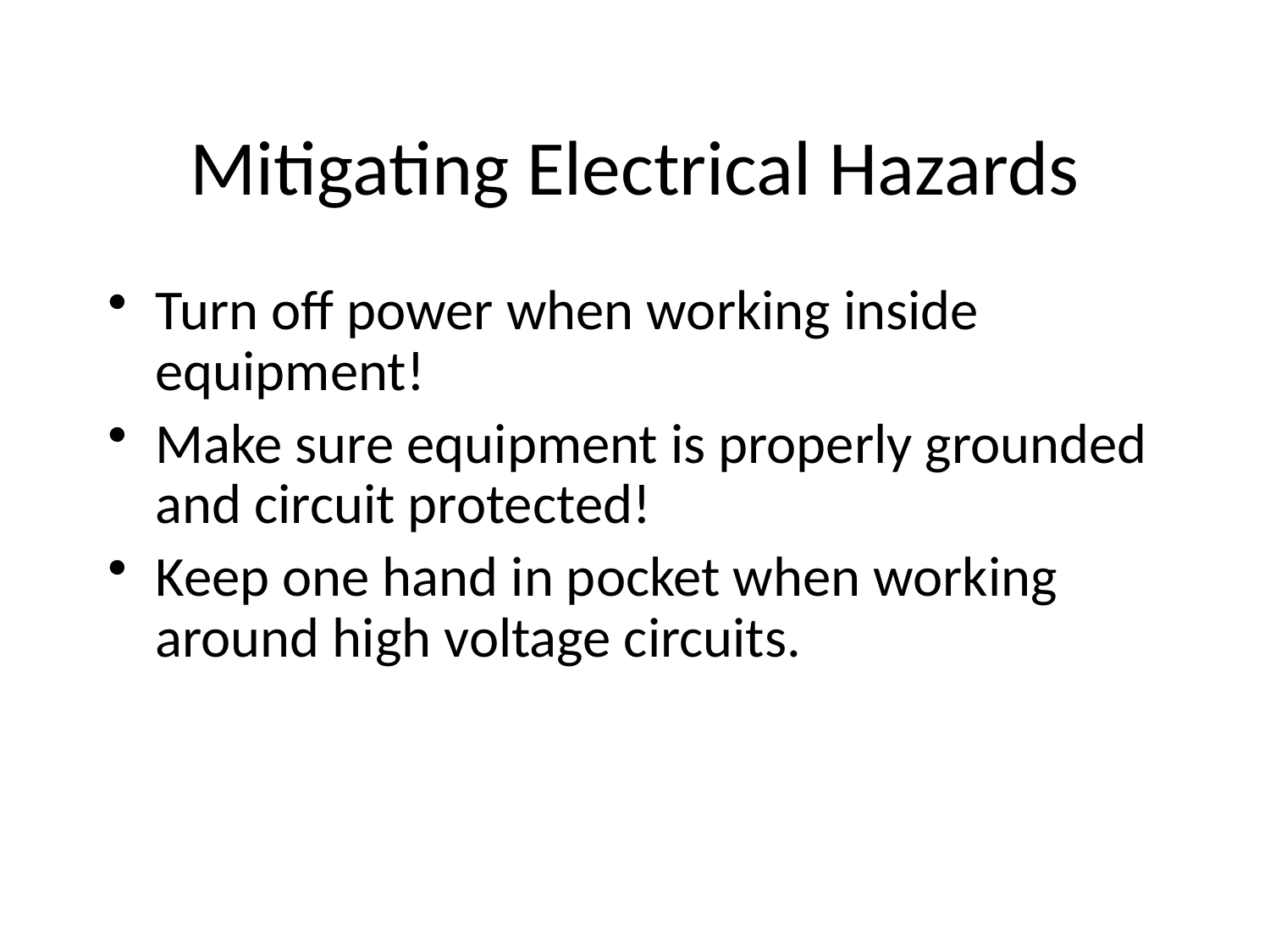

Mitigating Electrical Hazards
Turn off power when working inside equipment!
Make sure equipment is properly grounded and circuit protected!
Keep one hand in pocket when working around high voltage circuits.